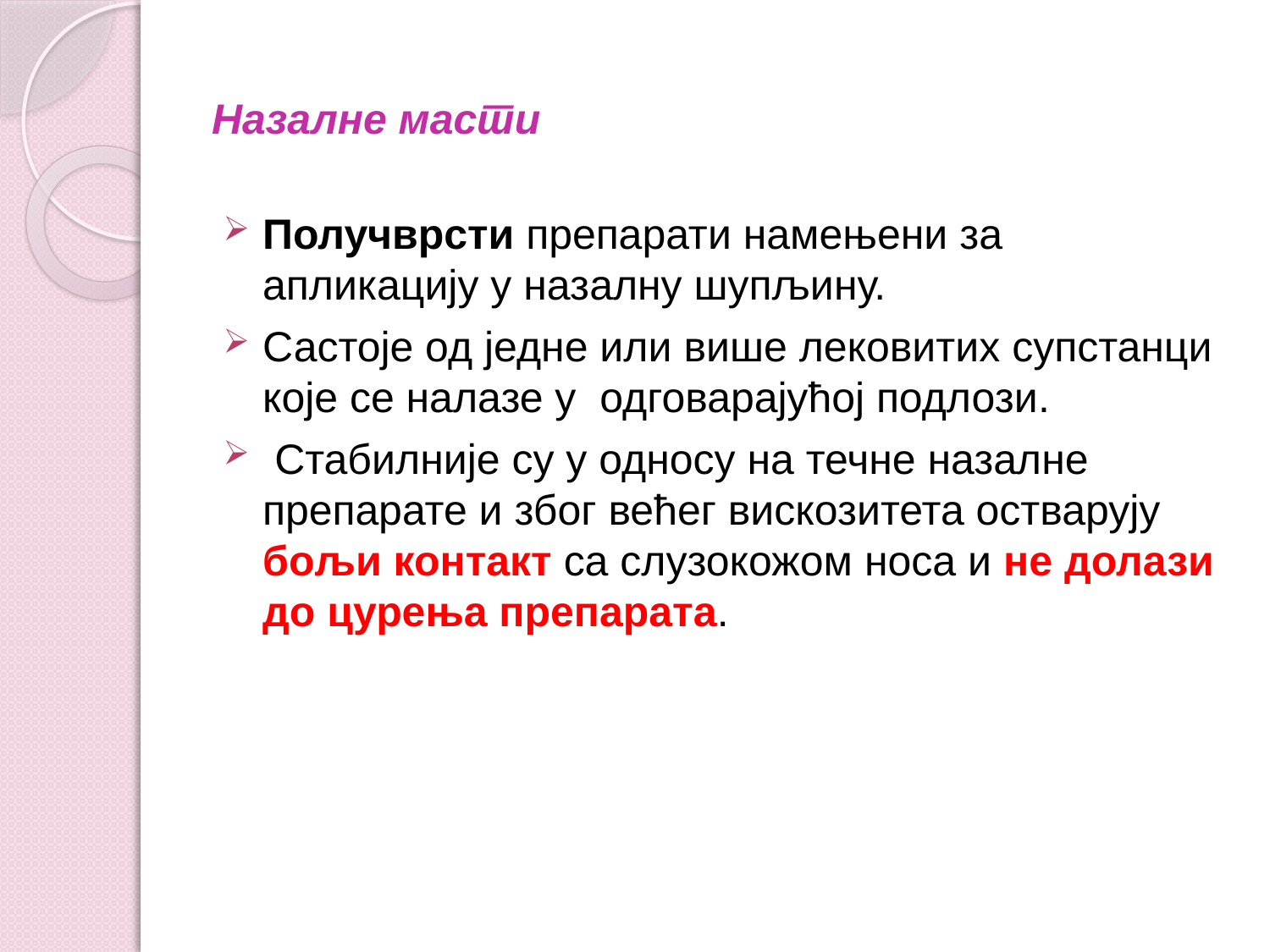

# Назалне масти
Получврсти препарати намењени за апликацију у назалну шупљину.
Састоје од једне или више лековитих супстанци које се налазе у  одговарајућој подлози.
 Стабилније су у односу на течне назалне препарате и због већег вискозитета остварују бољи контакт са слузокожом носа и не долази до цурења препарата.